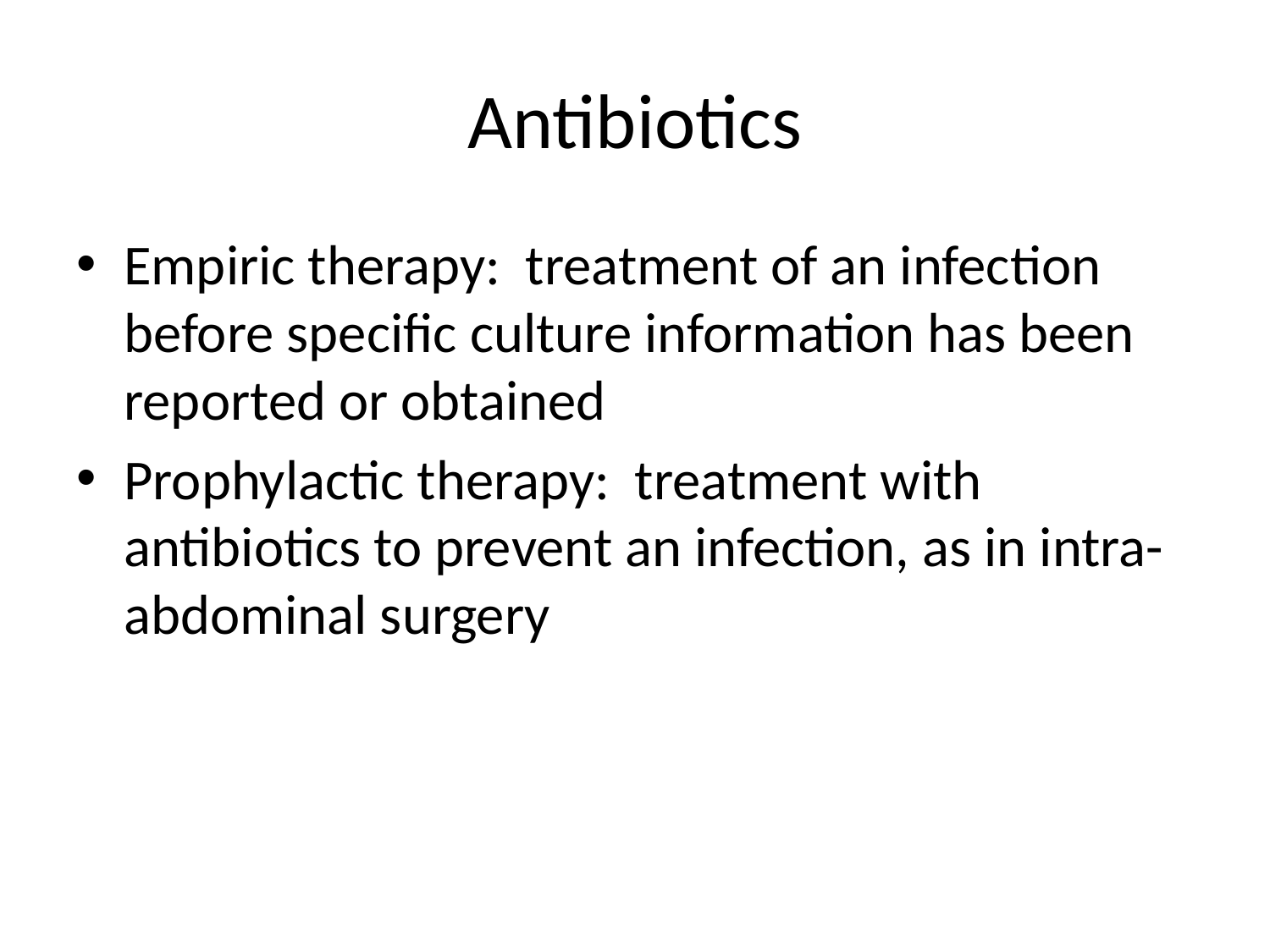

# Antibiotics
Empiric therapy:  treatment of an infection before specific culture information has been reported or obtained
Prophylactic therapy:  treatment with antibiotics to prevent an infection, as in intra-abdominal surgery